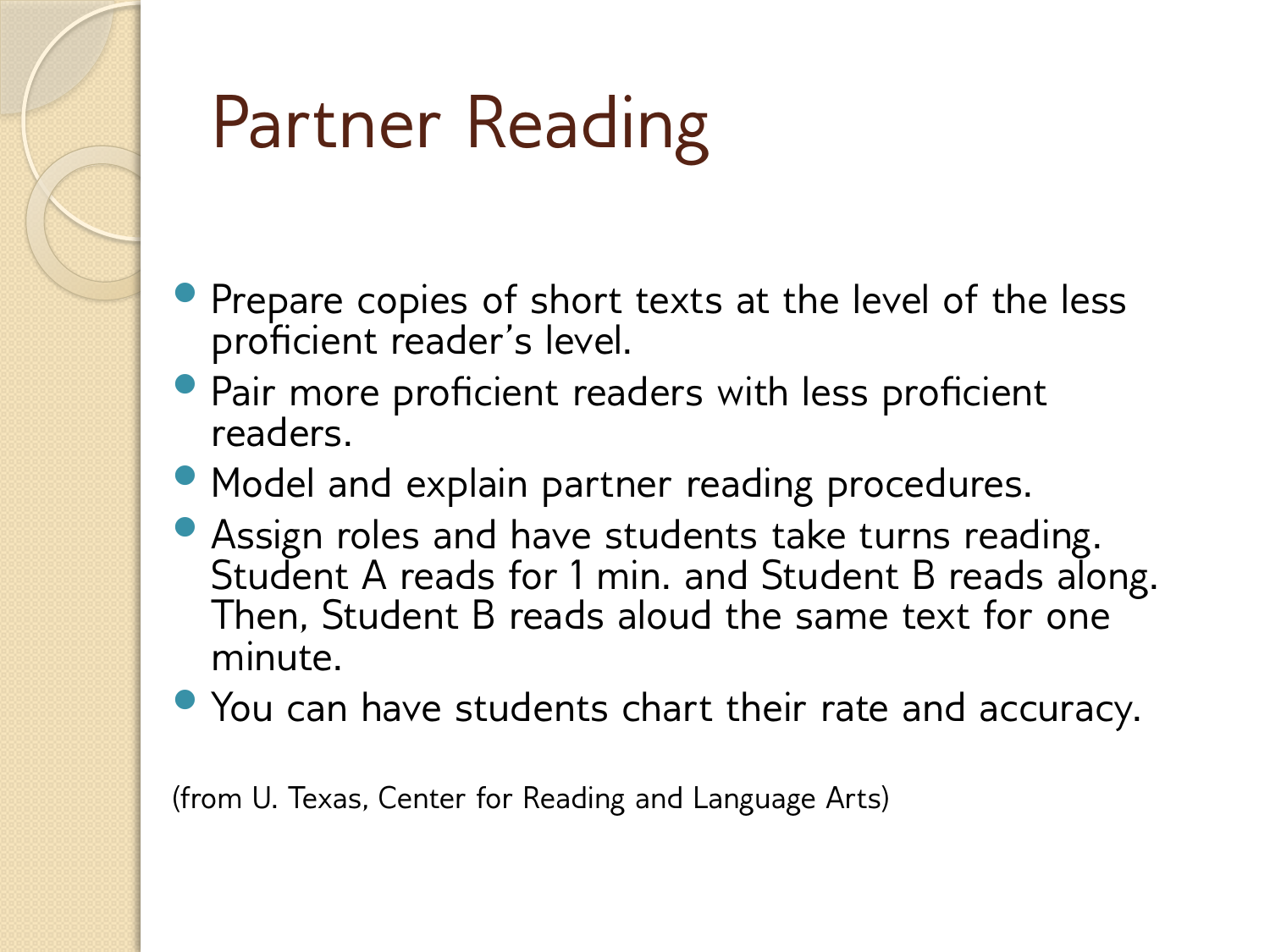

# Partner Reading
Prepare copies of short texts at the level of the less proficient reader’s level.
Pair more proficient readers with less proficient readers.
Model and explain partner reading procedures.
Assign roles and have students take turns reading. Student A reads for 1 min. and Student B reads along. Then, Student B reads aloud the same text for one minute.
You can have students chart their rate and accuracy.

(from U. Texas, Center for Reading and Language Arts)